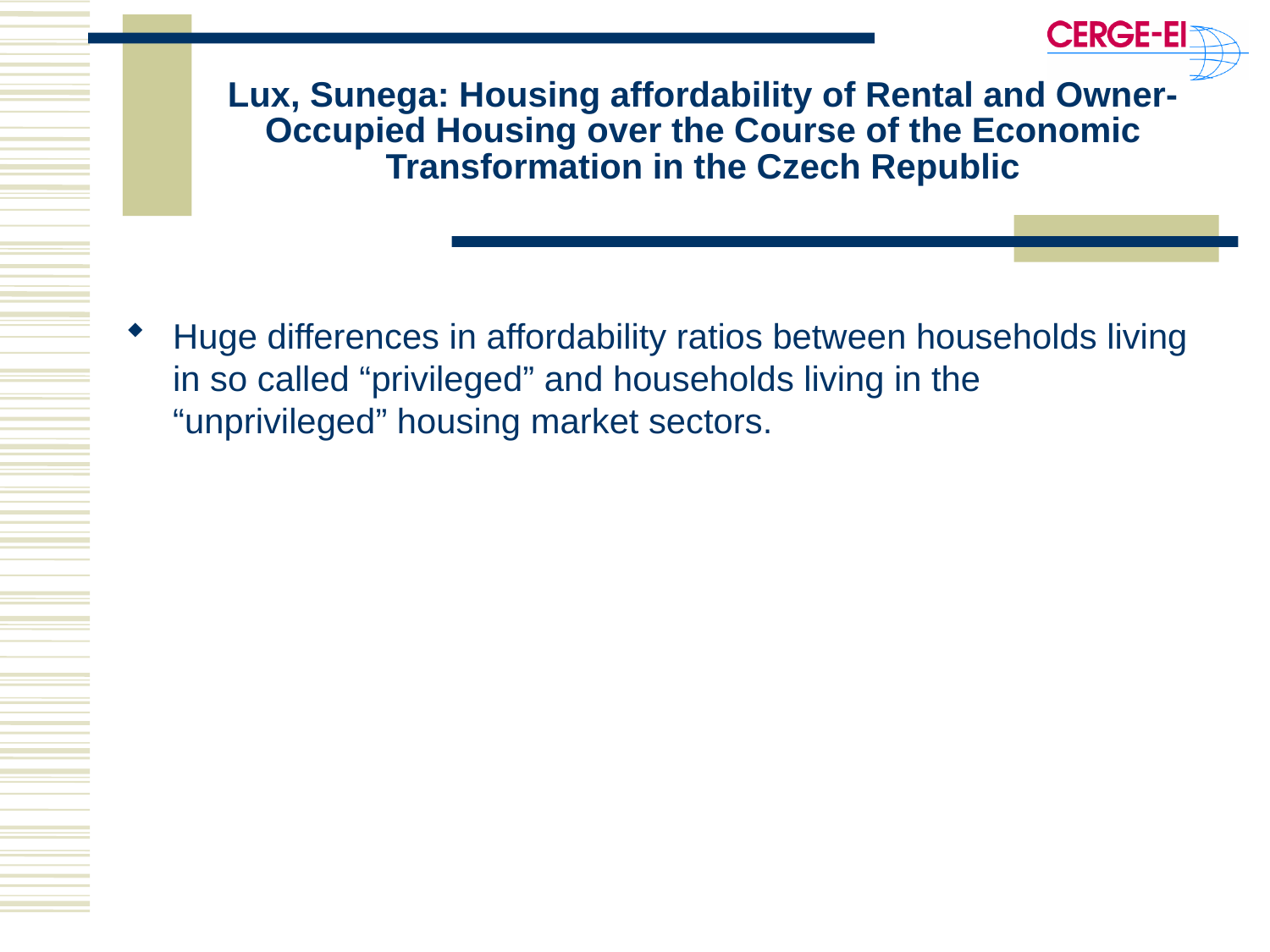

# Lux, Sunega: Housing affordability of Rental and Owner- Occupied Housing over the Course of the Economic Transformation in the Czech Republic
Huge differences in affordability ratios between households living in so called “privileged” and households living in the “unprivileged” housing market sectors.